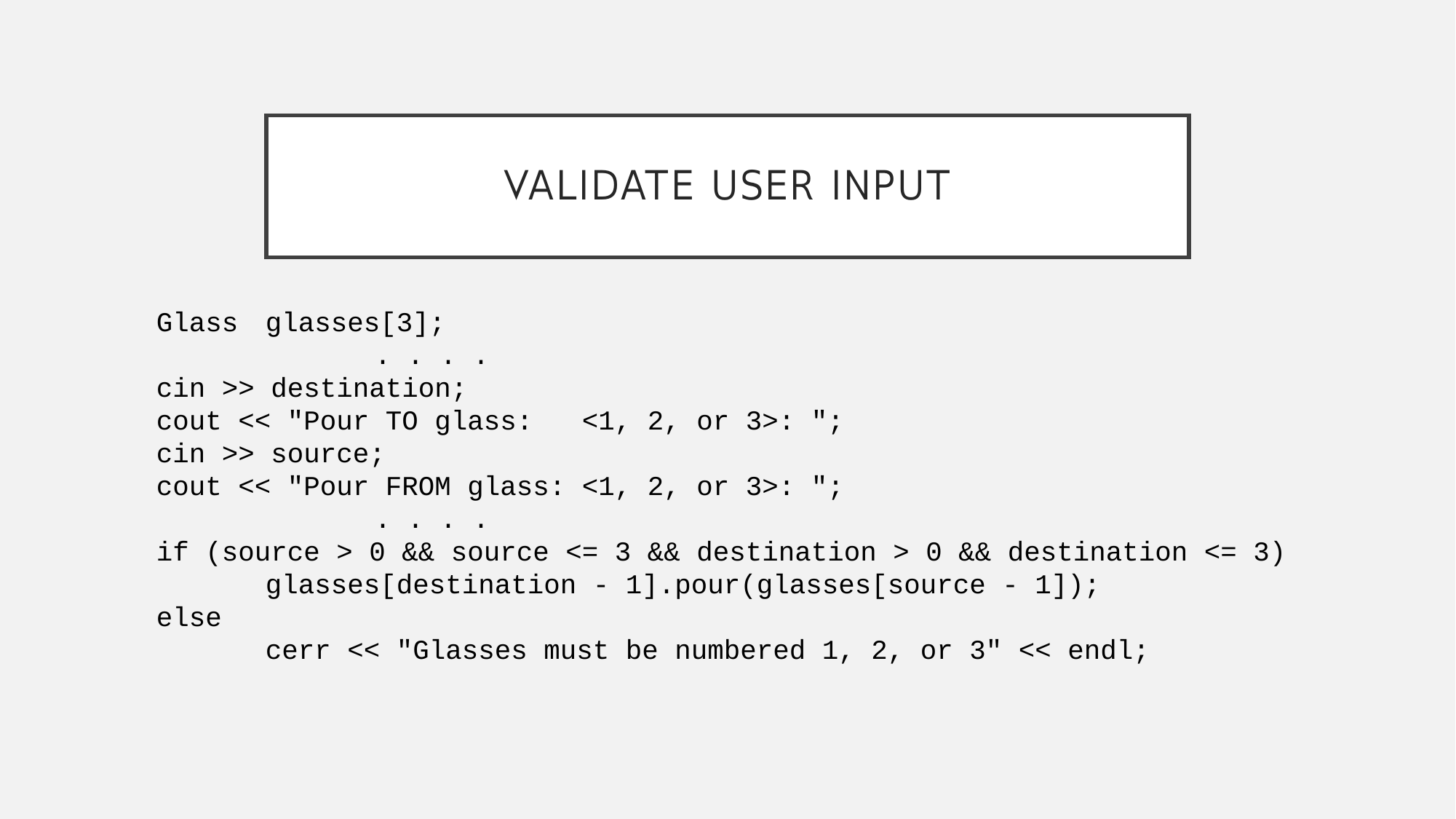

# Validate User Input
Glass	glasses[3];
		. . . .
cin >> destination;
cout << "Pour TO glass:   <1, 2, or 3>: ";
cin >> source;
cout << "Pour FROM glass: <1, 2, or 3>: ";
		. . . .
if (source > 0 && source <= 3 && destination > 0 && destination <= 3)
	glasses[destination - 1].pour(glasses[source - 1]);
else
	cerr << "Glasses must be numbered 1, 2, or 3" << endl;